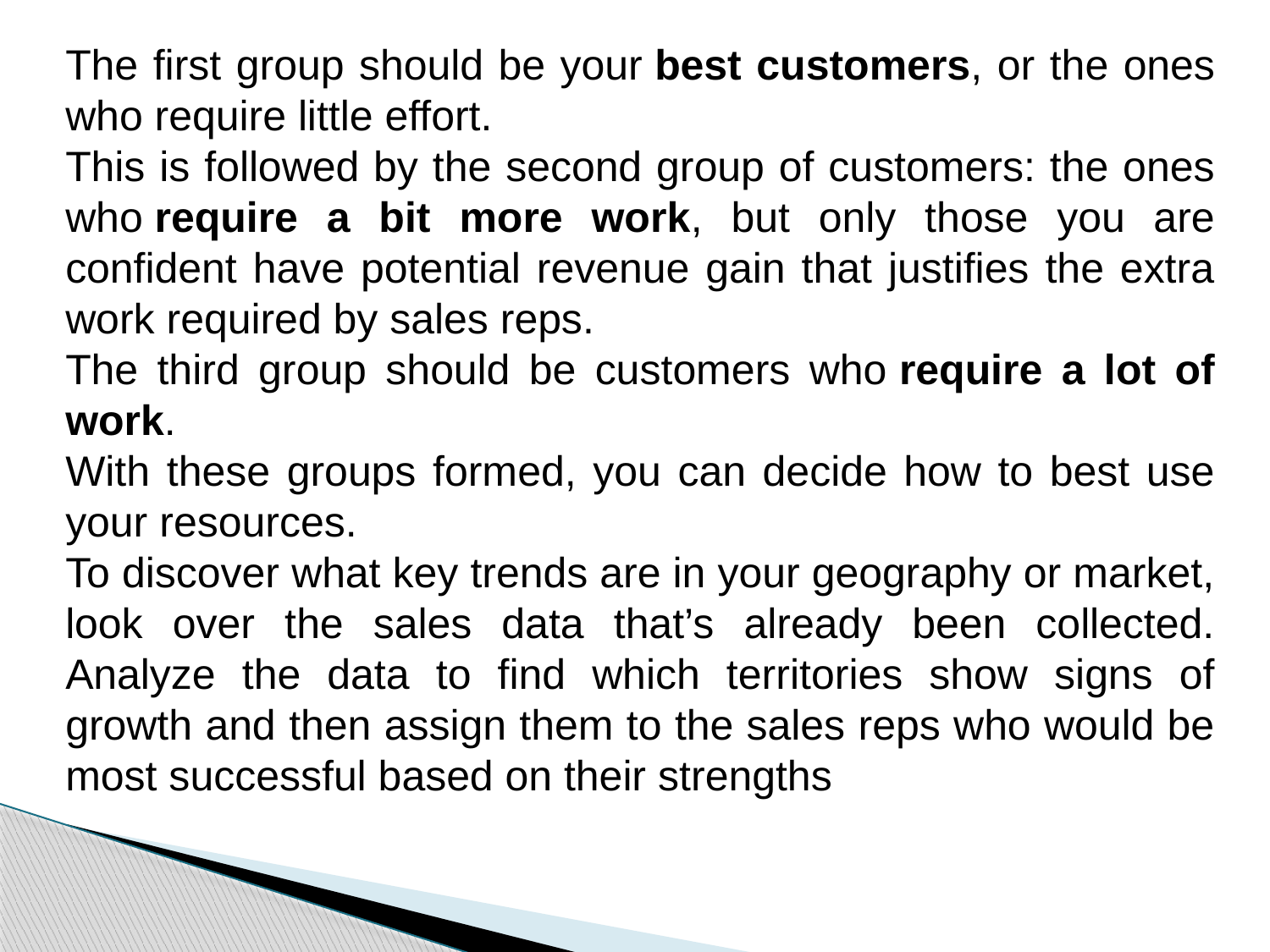

The first group should be your best customers, or the ones who require little effort.
This is followed by the second group of customers: the ones who require a bit more work, but only those you are confident have potential revenue gain that justifies the extra work required by sales reps.
The third group should be customers who require a lot of work.
With these groups formed, you can decide how to best use your resources.
To discover what key trends are in your geography or market, look over the sales data that’s already been collected. Analyze the data to find which territories show signs of growth and then assign them to the sales reps who would be most successful based on their strengths